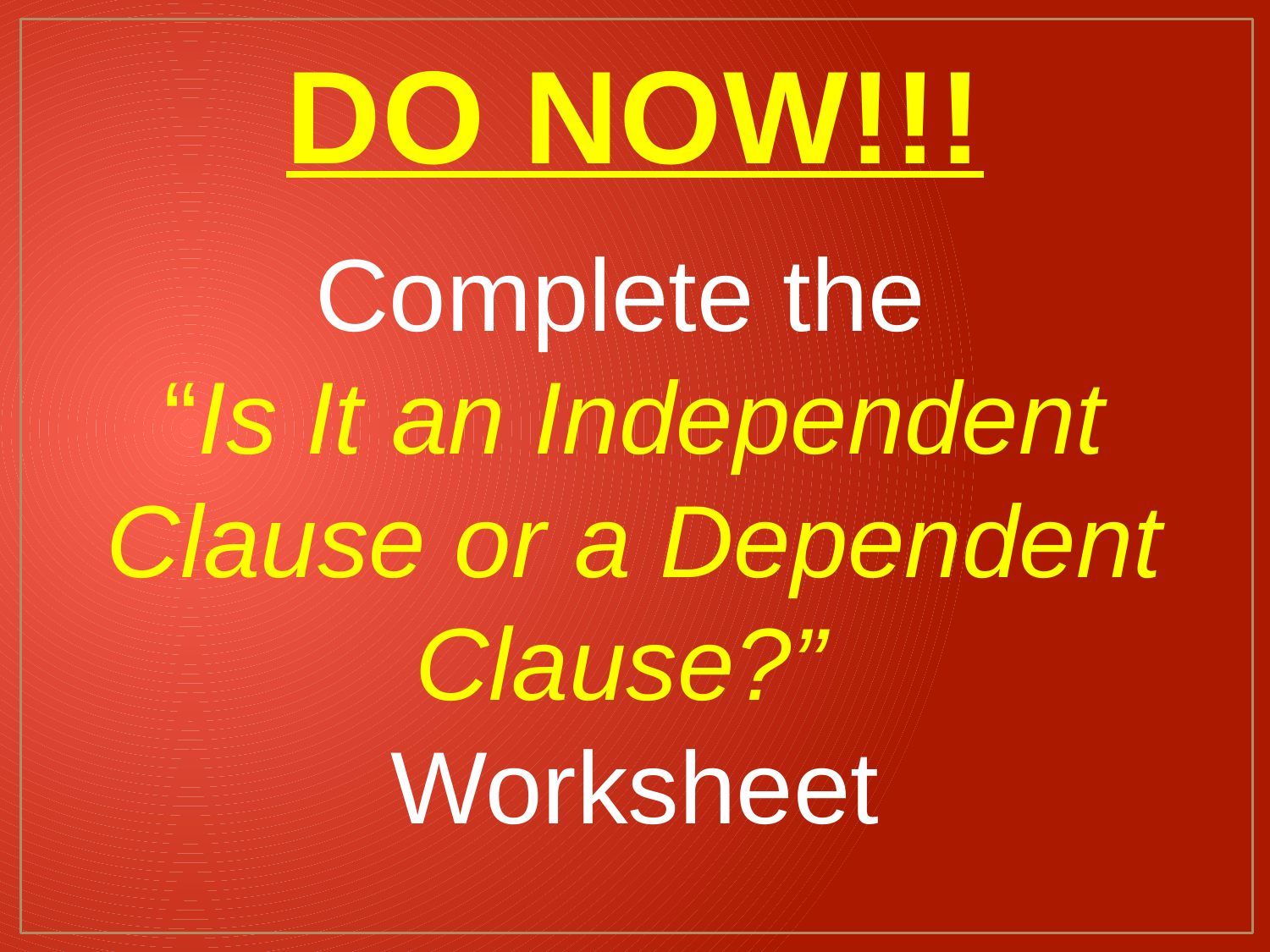

# DO NOW!!!
Complete the
“Is It an Independent Clause or a Dependent Clause?”
Worksheet